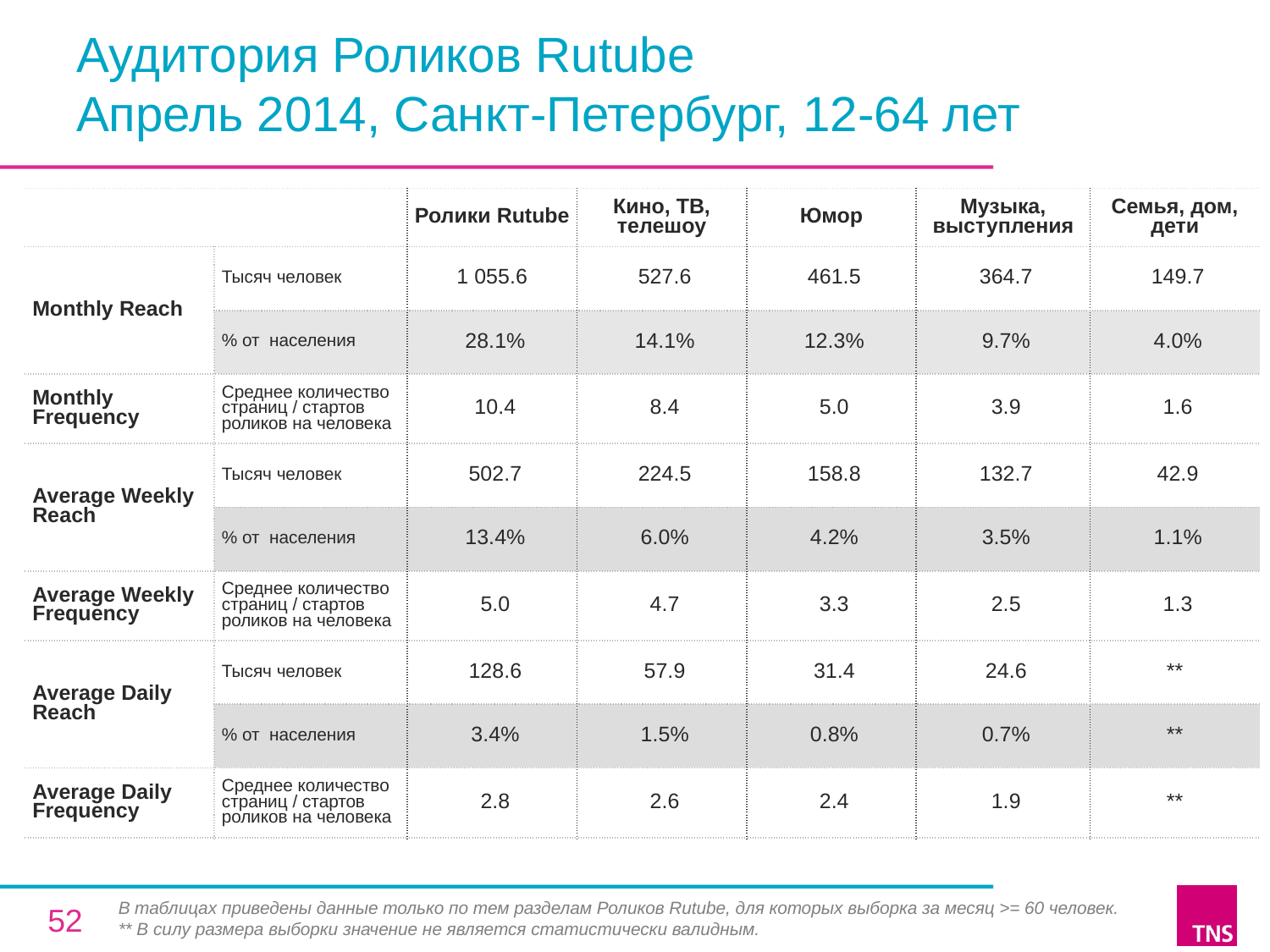

# Аудитория Роликов Rutube Апрель 2014, Санкт-Петербург, 12-64 лет
|  |  | Ролики Rutube | Кино, ТВ, телешоу | Юмор | Музыка, выступления | Семья, дом, дети |
| --- | --- | --- | --- | --- | --- | --- |
| Monthly Reach | Тысяч человек | 1 055.6 | 527.6 | 461.5 | 364.7 | 149.7 |
|  | % от населения | 28.1% | 14.1% | 12.3% | 9.7% | 4.0% |
| Monthly Frequency | Среднее количество страниц / стартов роликов на человека | 10.4 | 8.4 | 5.0 | 3.9 | 1.6 |
| Average Weekly Reach | Тысяч человек | 502.7 | 224.5 | 158.8 | 132.7 | 42.9 |
|  | % от населения | 13.4% | 6.0% | 4.2% | 3.5% | 1.1% |
| Average Weekly Frequency | Среднее количество страниц / стартов роликов на человека | 5.0 | 4.7 | 3.3 | 2.5 | 1.3 |
| Average Daily Reach | Тысяч человек | 128.6 | 57.9 | 31.4 | 24.6 | \*\* |
|  | % от населения | 3.4% | 1.5% | 0.8% | 0.7% | \*\* |
| Average Daily Frequency | Среднее количество страниц / стартов роликов на человека | 2.8 | 2.6 | 2.4 | 1.9 | \*\* |
В таблицах приведены данные только по тем разделам Роликов Rutube, для которых выборка за месяц >= 60 человек.
** В силу размера выборки значение не является статистически валидным.
52